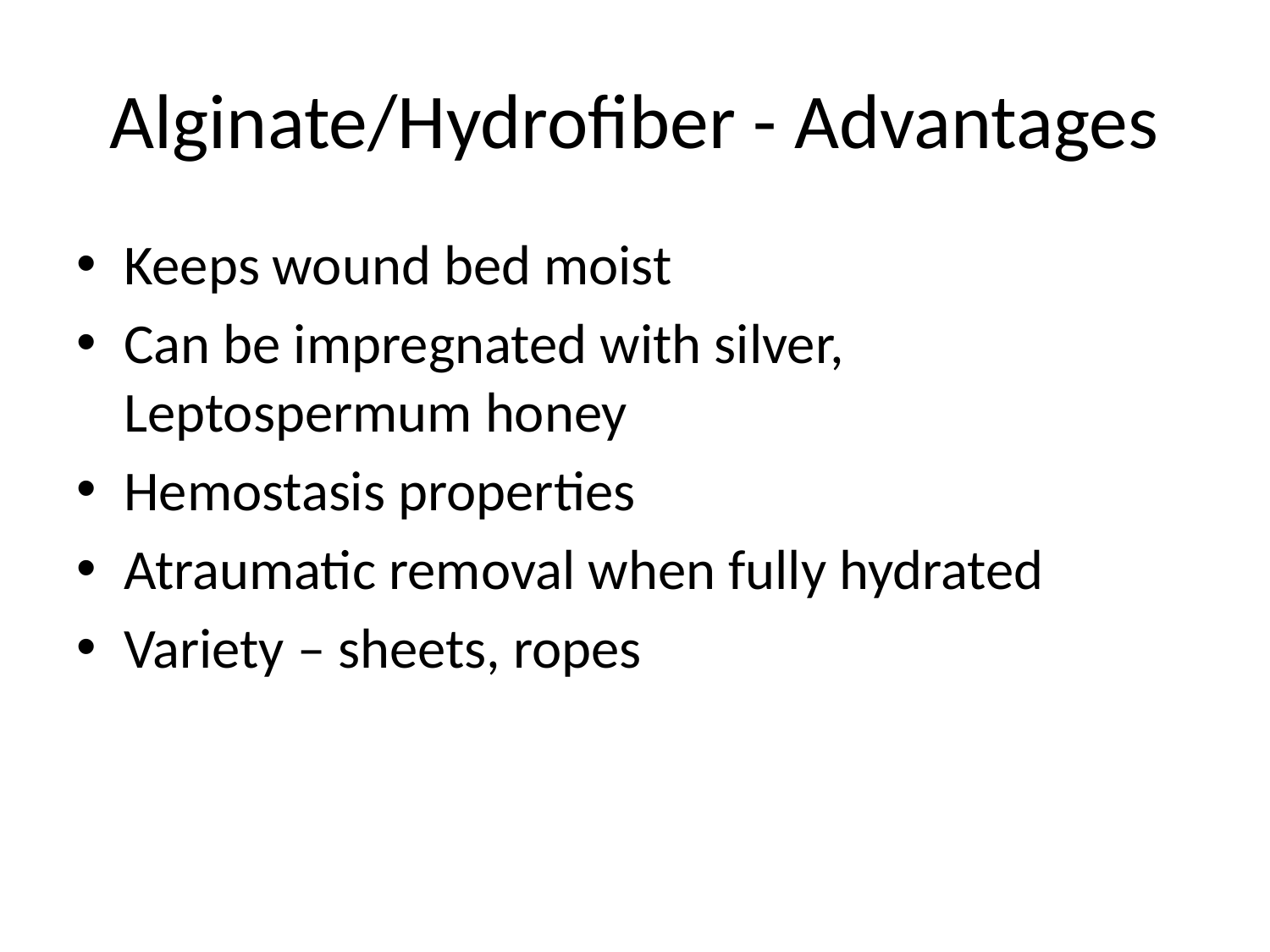

# Alginate/Hydrofiber - Advantages
Keeps wound bed moist
Can be impregnated with silver, Leptospermum honey
Hemostasis properties
Atraumatic removal when fully hydrated
Variety – sheets, ropes